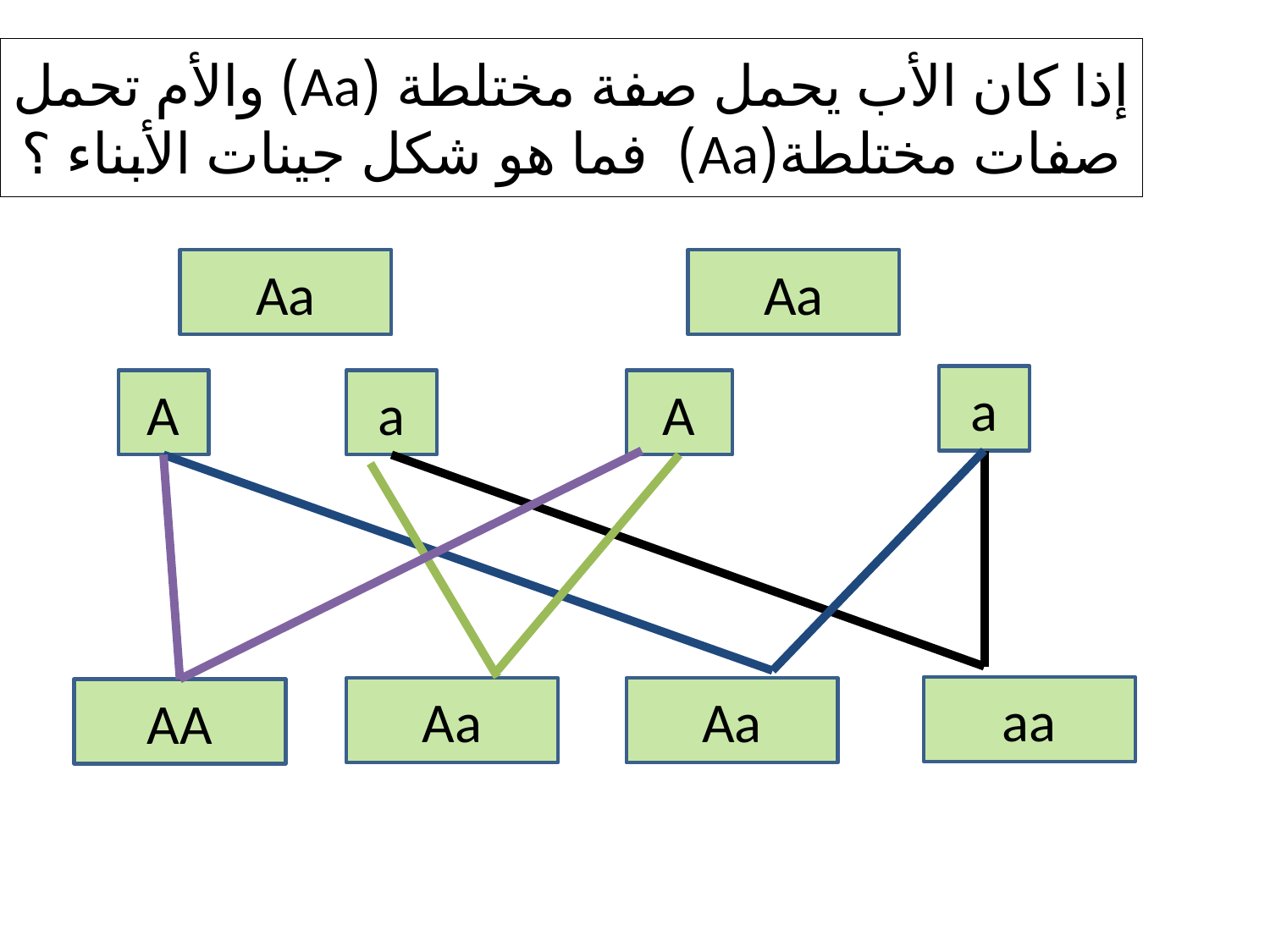

إذا كان الأب يحمل صفة مختلطة (Aa) والأم تحمل صفات مختلطة(Aa)  فما هو شكل جينات الأبناء ؟
Aa
Aa
a
A
a
A
aa
Aa
Aa
AA